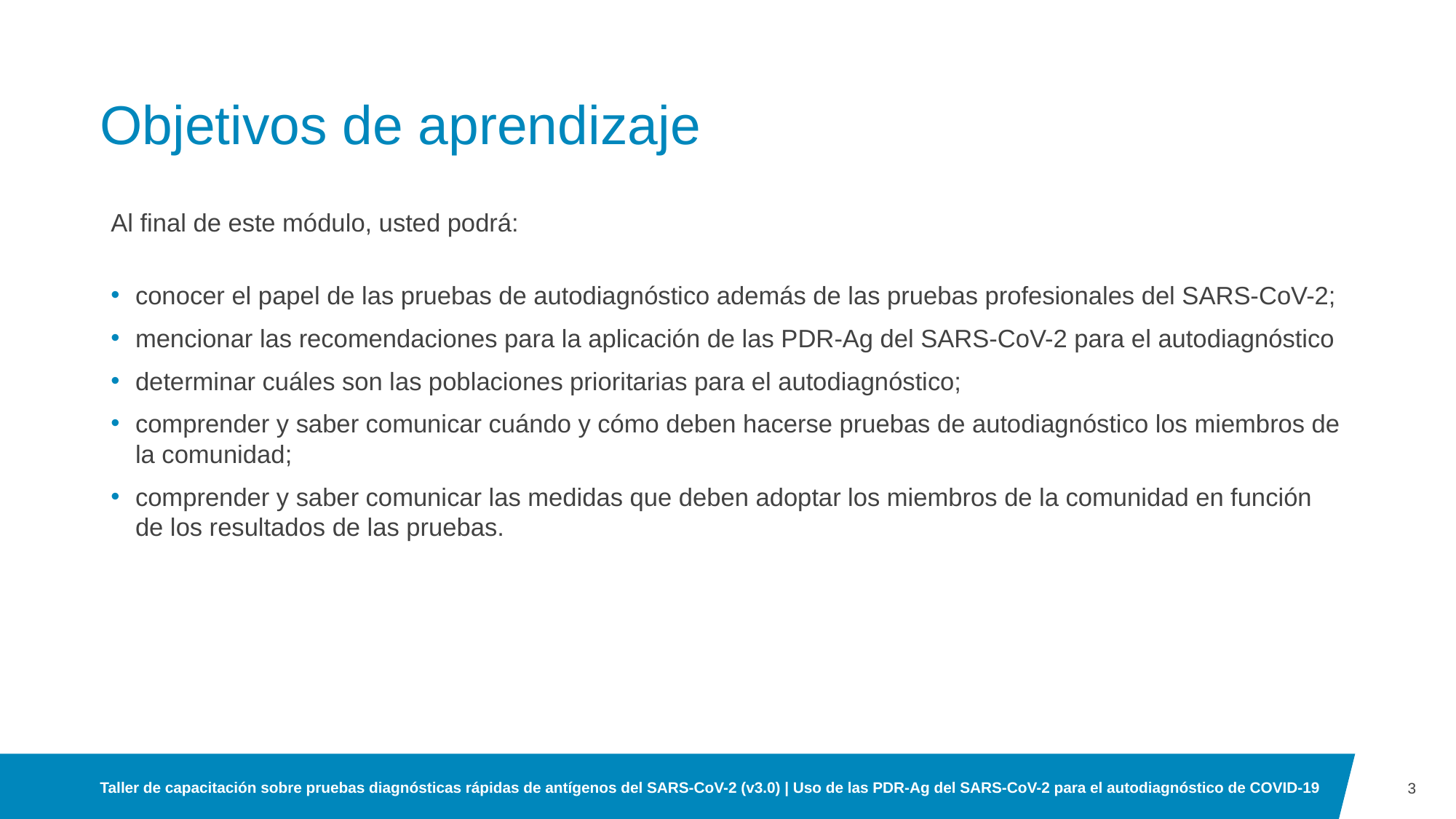

# Objetivos de aprendizaje
Al final de este módulo, usted podrá:

conocer el papel de las pruebas de autodiagnóstico además de las pruebas profesionales del SARS-CoV-2;
mencionar las recomendaciones para la aplicación de las PDR-Ag del SARS-CoV-2 para el autodiagnóstico
determinar cuáles son las poblaciones prioritarias para el autodiagnóstico;
comprender y saber comunicar cuándo y cómo deben hacerse pruebas de autodiagnóstico los miembros de la comunidad;
comprender y saber comunicar las medidas que deben adoptar los miembros de la comunidad en función de los resultados de las pruebas.

3
Taller de capacitación sobre pruebas diagnósticas rápidas de antígenos del SARS-CoV-2 (v3.0) | Uso de las PDR-Ag del SARS-CoV-2 para el autodiagnóstico de COVID-19